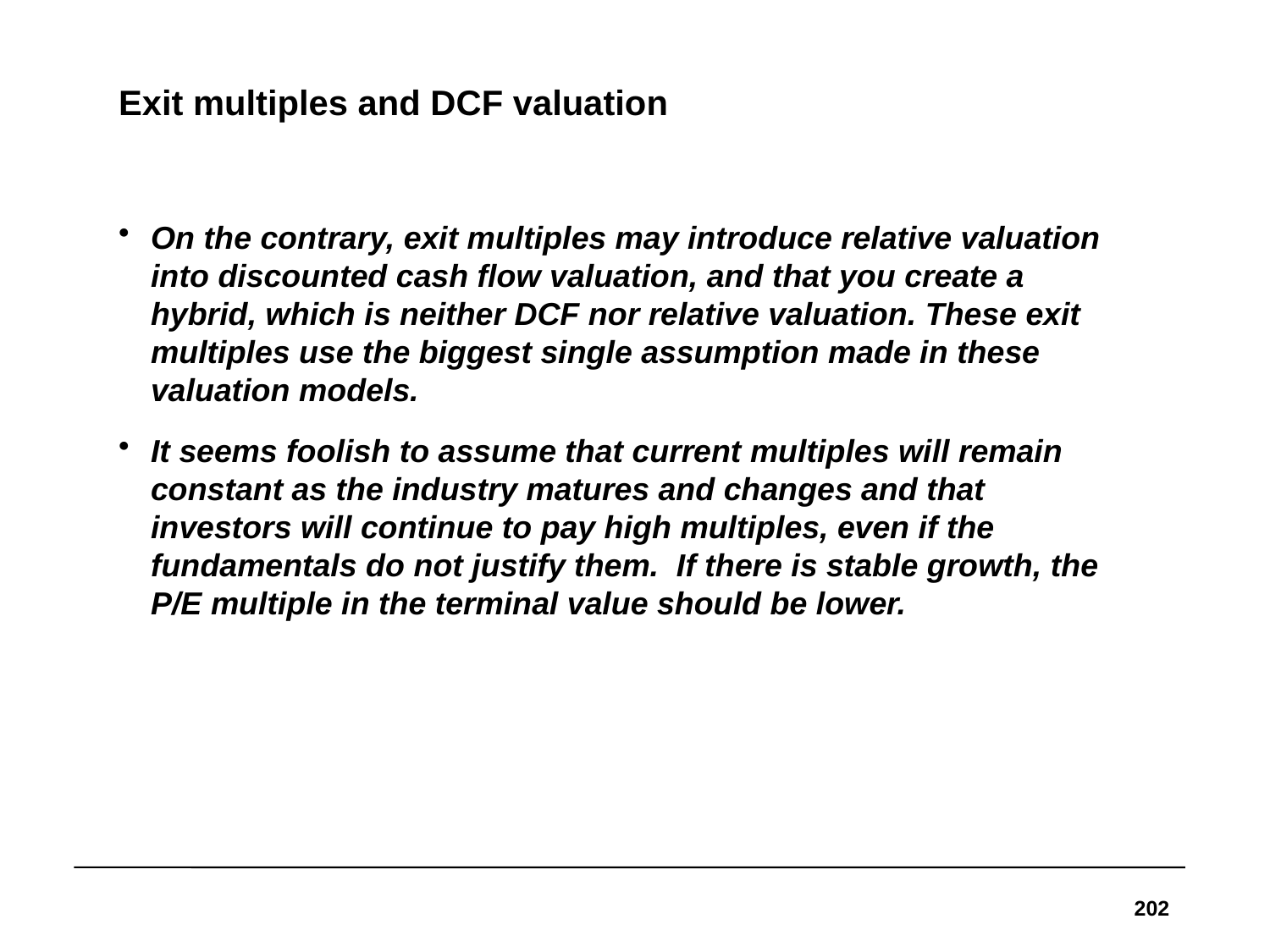

# Exit multiples and DCF valuation
On the contrary, exit multiples may introduce relative valuation into discounted cash flow valuation, and that you create a hybrid, which is neither DCF nor relative valuation. These exit multiples use the biggest single assumption made in these valuation models.
It seems foolish to assume that current multiples will remain constant as the industry matures and changes and that investors will continue to pay high multiples, even if the fundamentals do not justify them.  If there is stable growth, the P/E multiple in the terminal value should be lower.